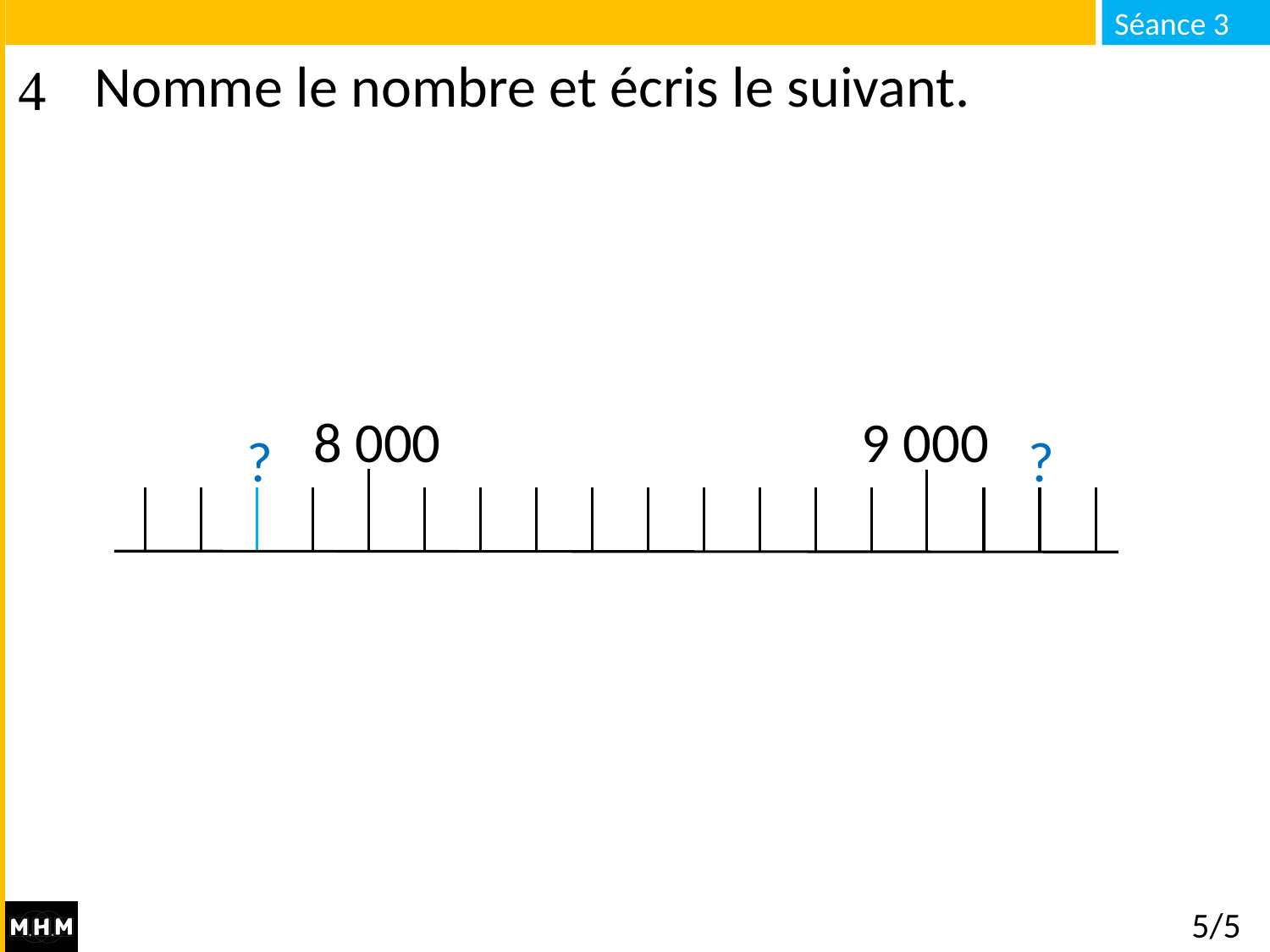

# Nomme le nombre et écris le suivant.
8 000
9 000
?
?
5/5